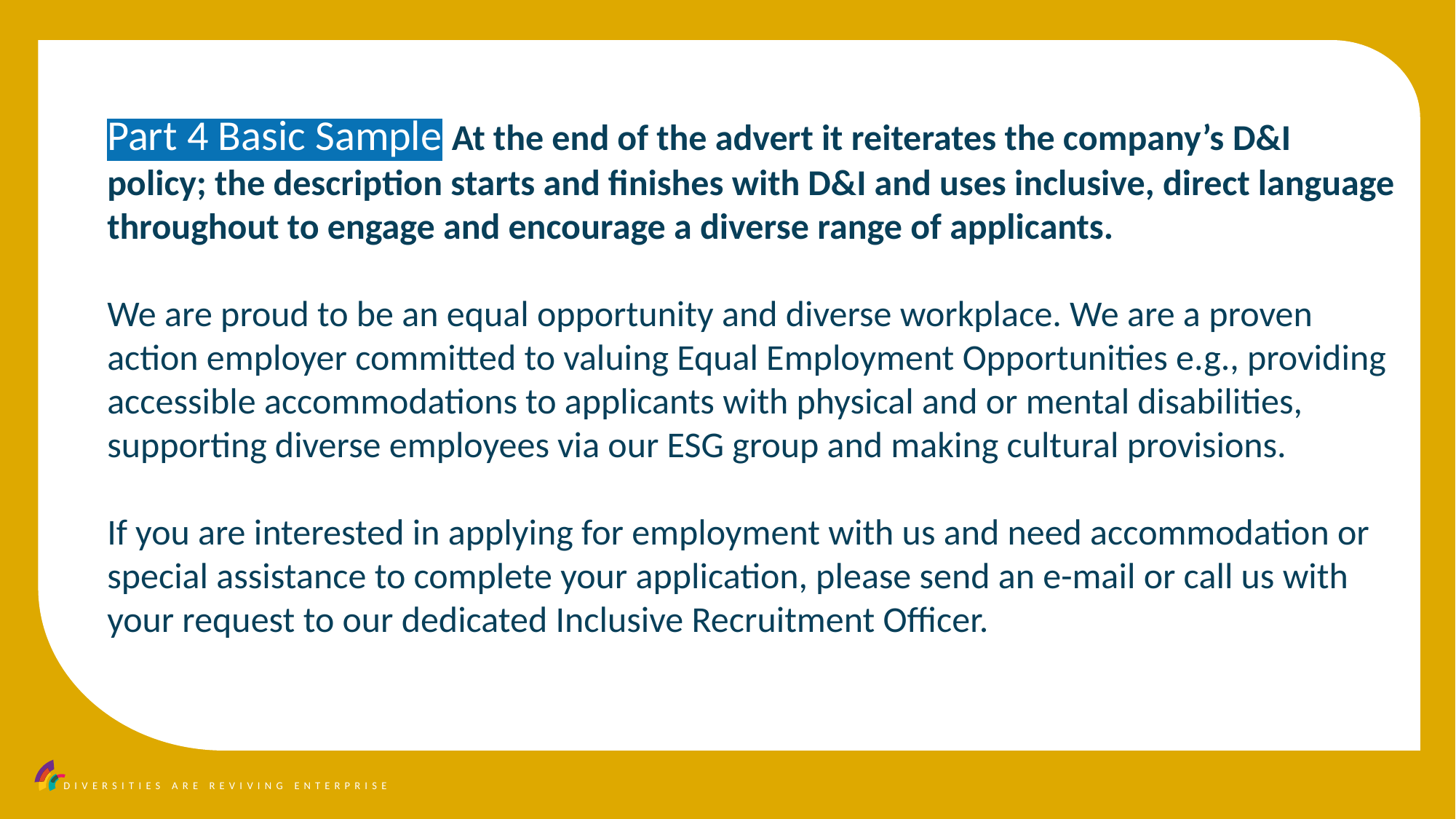

Part 4 Basic Sample At the end of the advert it reiterates the company’s D&I policy; the description starts and finishes with D&I and uses inclusive, direct language throughout to engage and encourage a diverse range of applicants.

We are proud to be an equal opportunity and diverse workplace. We are a proven action employer committed to valuing Equal Employment Opportunities e.g., providing accessible accommodations to applicants with physical and or mental disabilities, supporting diverse employees via our ESG group and making cultural provisions.

If you are interested in applying for employment with us and need accommodation or special assistance to complete your application, please send an e-mail or call us with your request to our dedicated Inclusive Recruitment Officer.